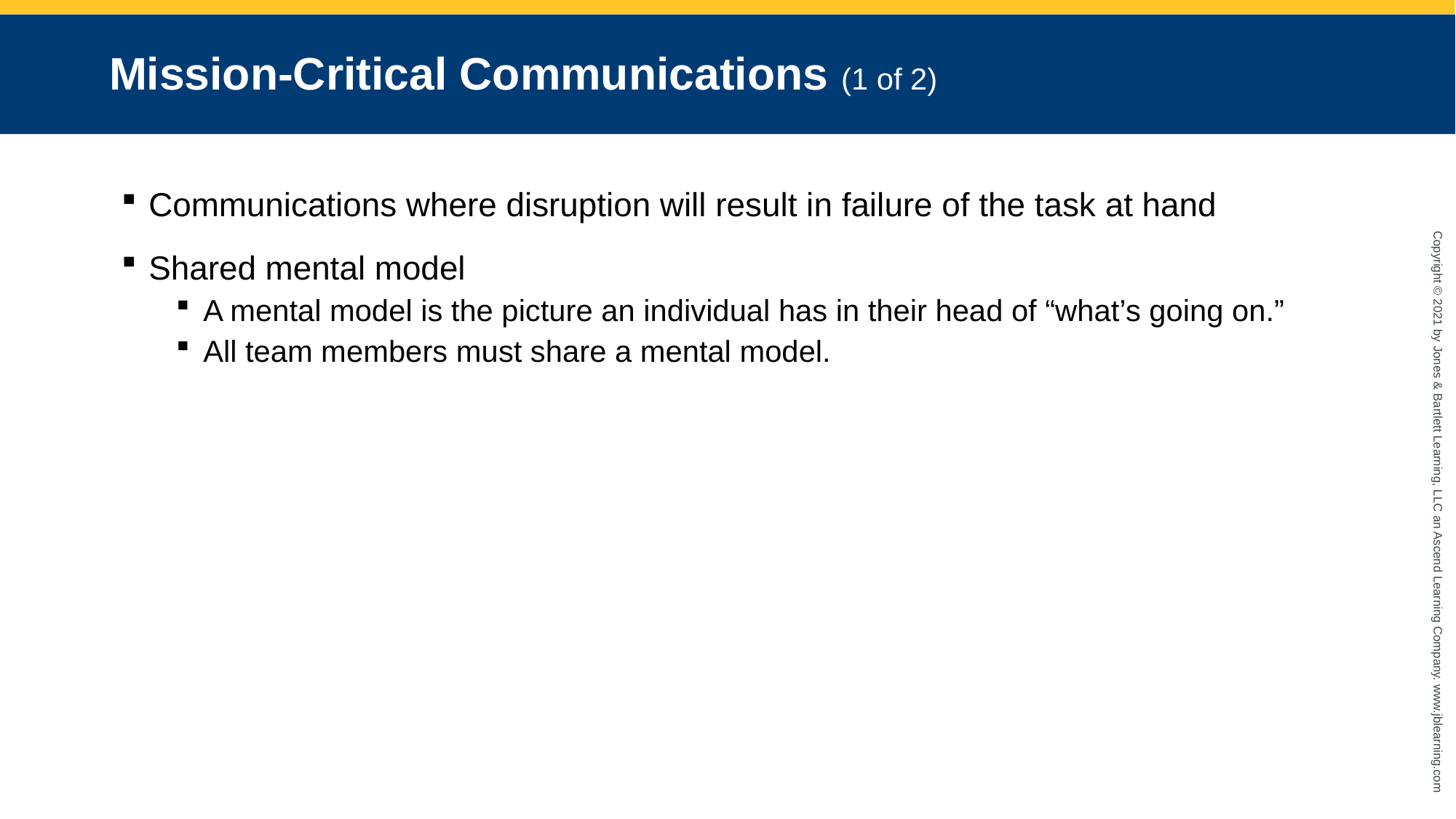

# Mission-Critical Communications (1 of 2)
Communications where disruption will result in failure of the task at hand
Shared mental model
A mental model is the picture an individual has in their head of “what’s going on.”
All team members must share a mental model.